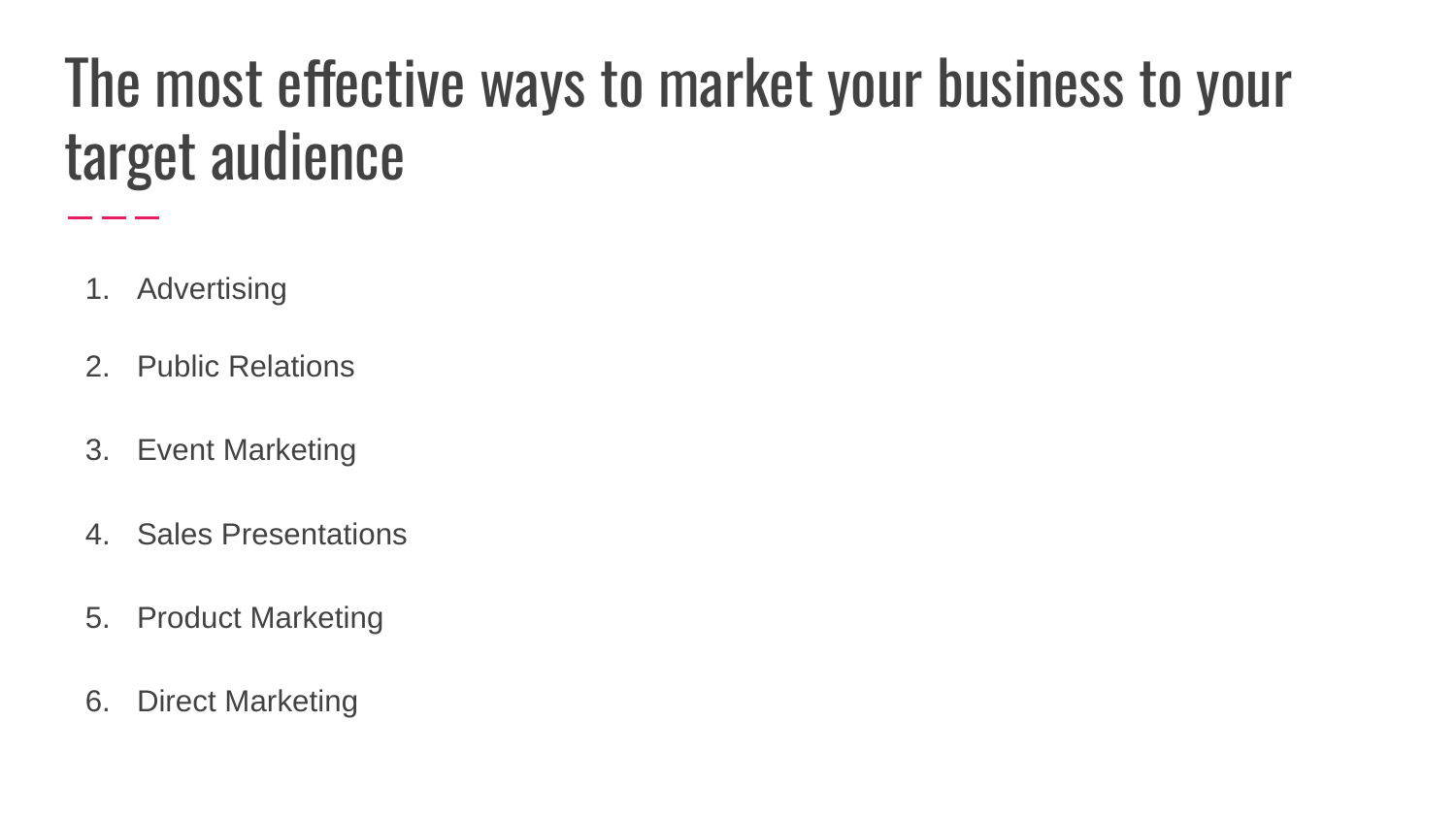

# The most effective ways to market your business to your target audience
Advertising
Public Relations
Event Marketing
Sales Presentations
Product Marketing
Direct Marketing